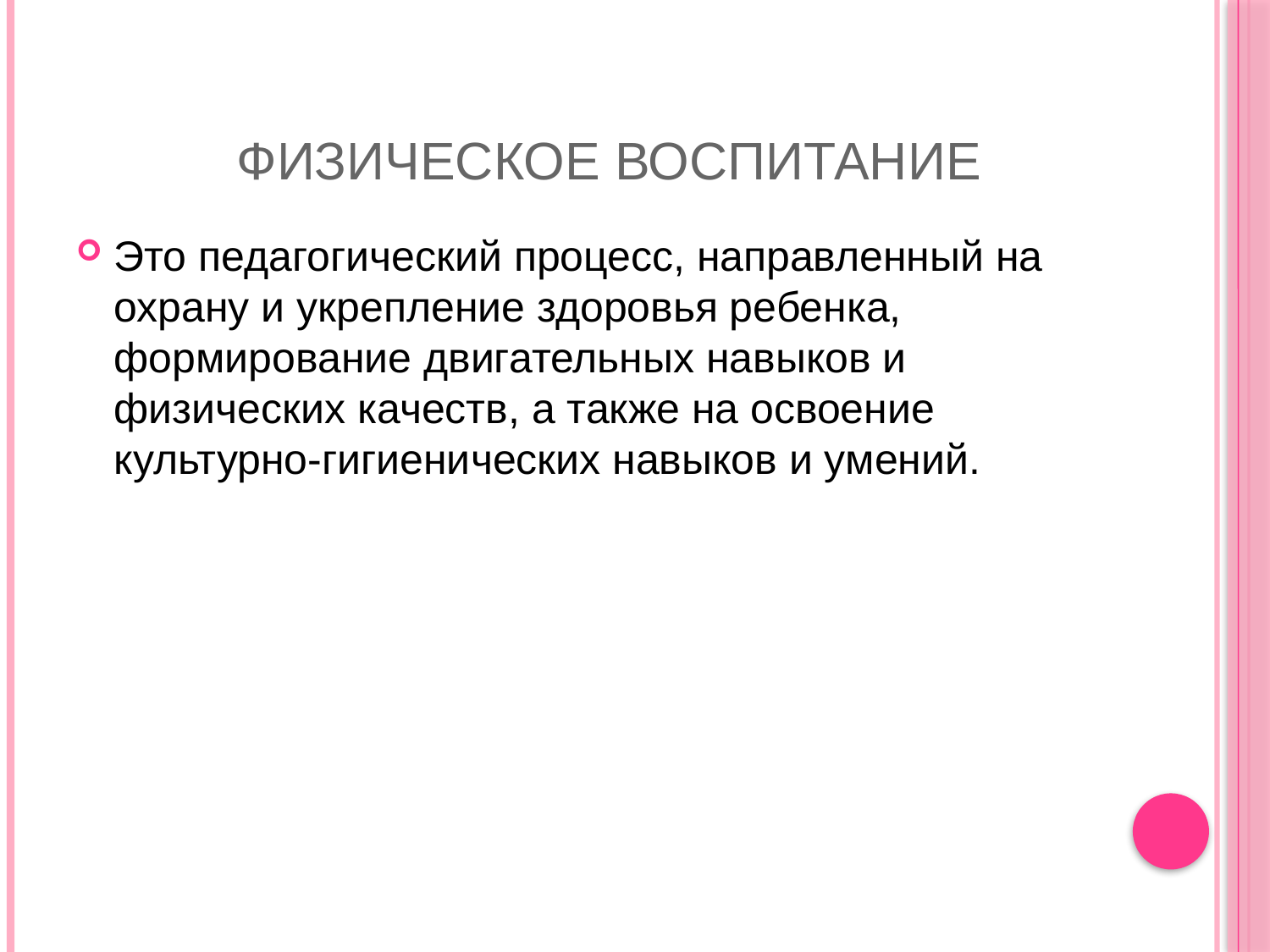

# Физическое воспитание
Это педагогический процесс, направленный на охрану и укрепление здоровья ребенка, формирование двигательных навыков и физических качеств, а также на освоение культурно-гигиенических навыков и умений.